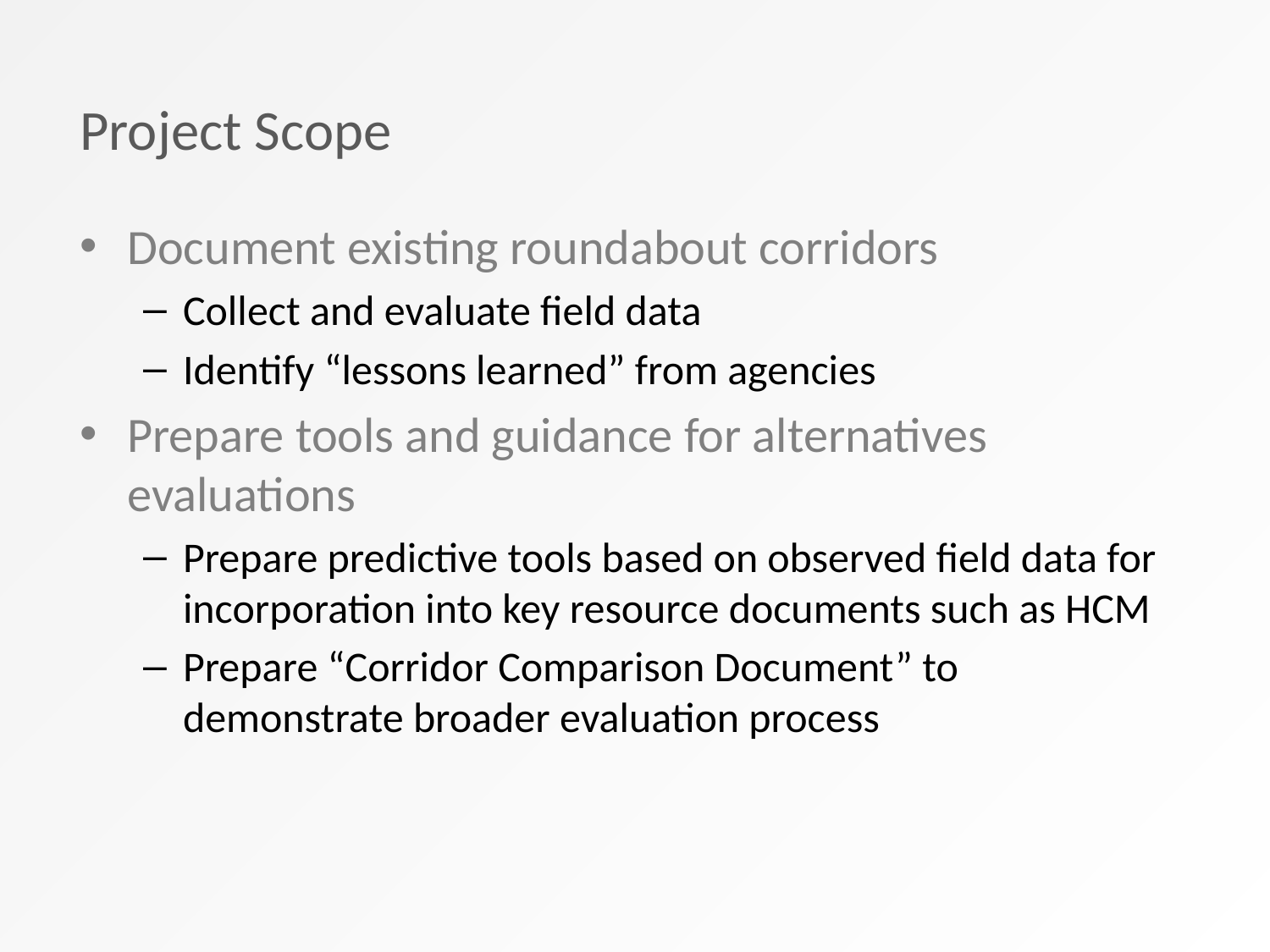

# Project Scope
Document existing roundabout corridors
Collect and evaluate field data
Identify “lessons learned” from agencies
Prepare tools and guidance for alternatives evaluations
Prepare predictive tools based on observed field data for incorporation into key resource documents such as HCM
Prepare “Corridor Comparison Document” to demonstrate broader evaluation process